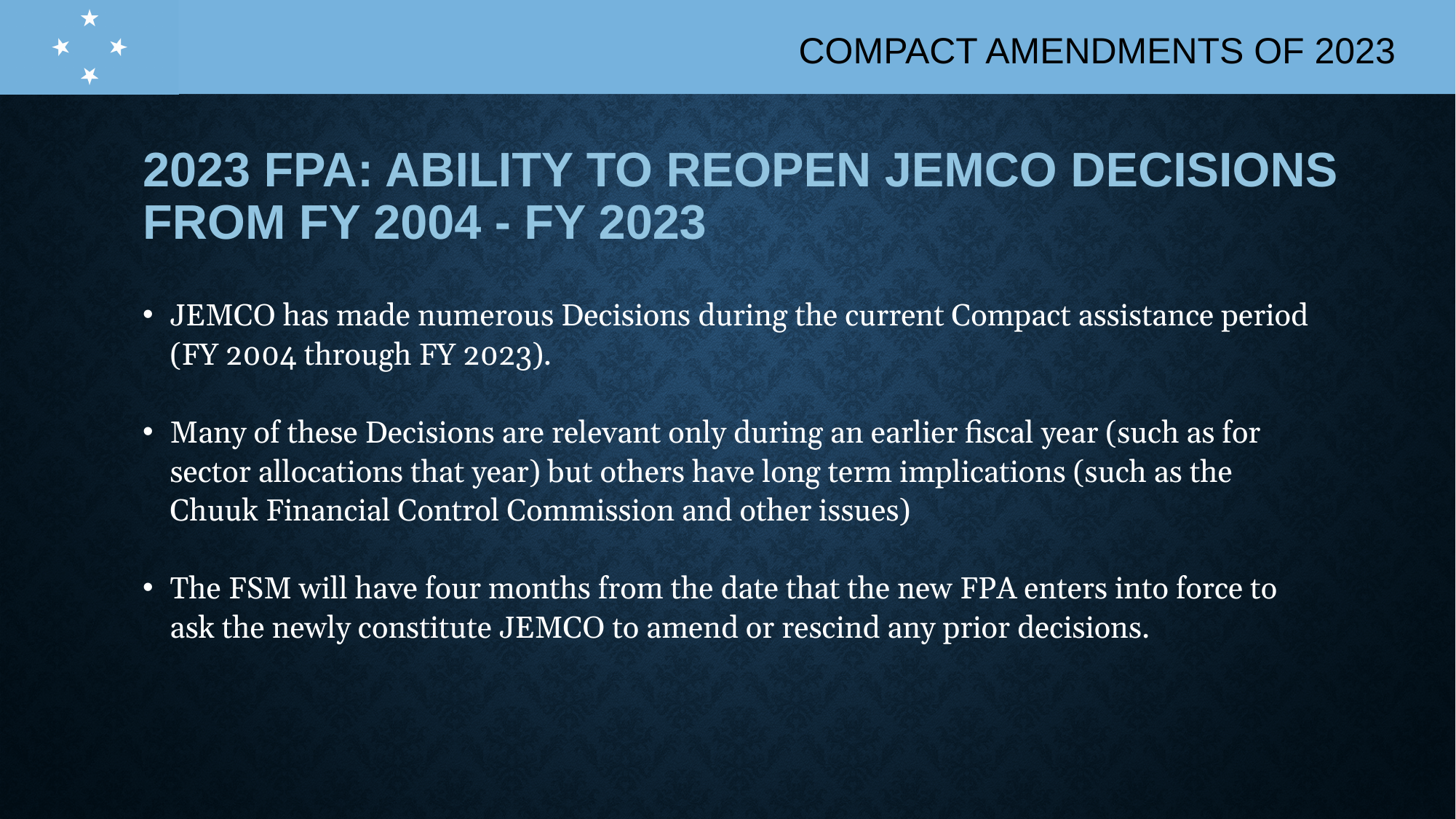

# 2023 FPA: Ability to Reopen JEMCO Decisions from FY 2004 - FY 2023
JEMCO has made numerous Decisions during the current Compact assistance period (FY 2004 through FY 2023).

Many of these Decisions are relevant only during an earlier fiscal year (such as for sector allocations that year) but others have long term implications (such as the Chuuk Financial Control Commission and other issues)

The FSM will have four months from the date that the new FPA enters into force to ask the newly constitute JEMCO to amend or rescind any prior decisions.